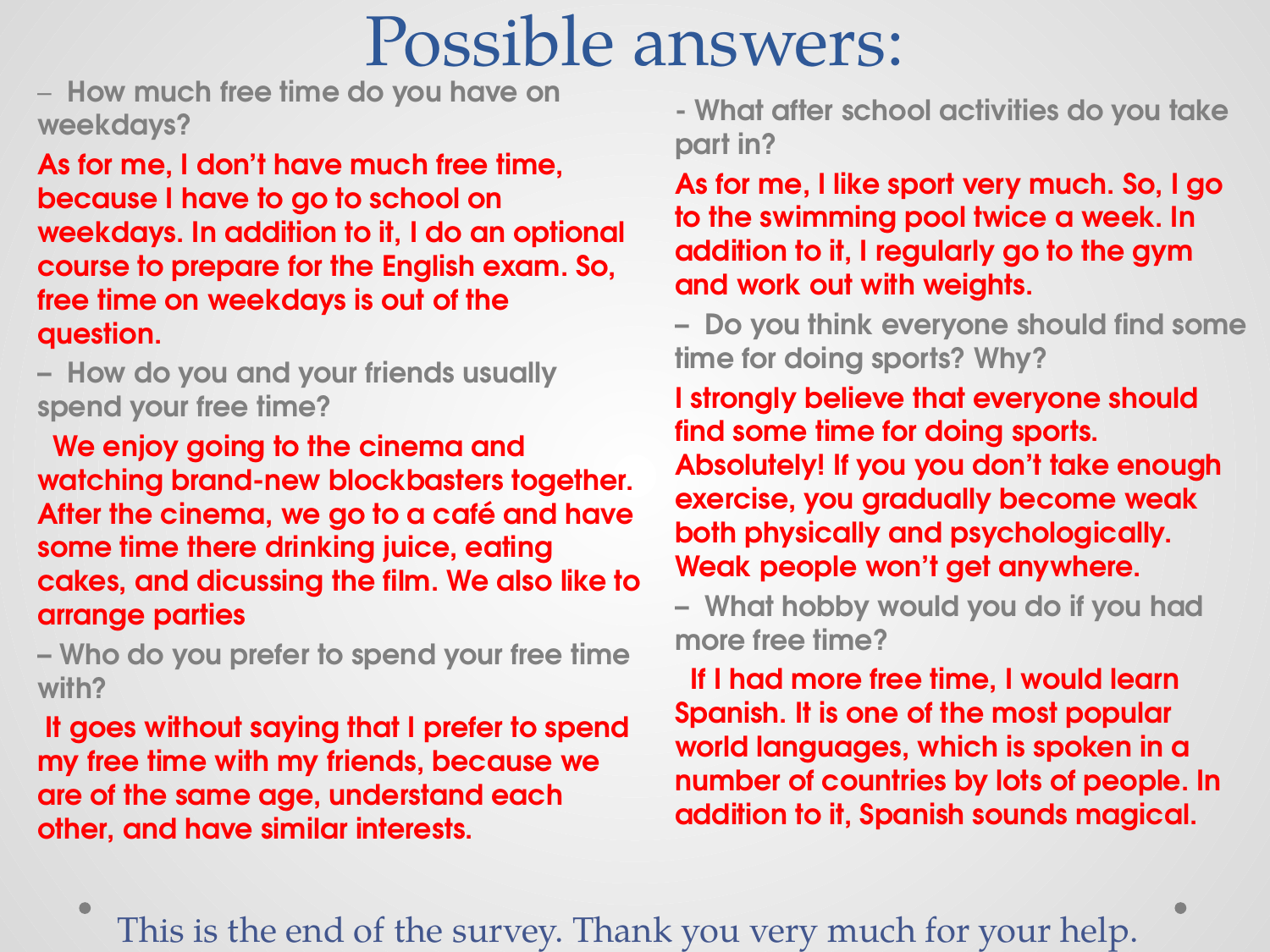

# Possible answers:
–  How much free time do you have on weekdays?
As for me, I don’t have much free time, because I have to go to school on weekdays. In addition to it, I do an optional course to prepare for the English exam. So, free time on weekdays is out of the question.
–  How do you and your friends usually spend your free time?
  We enjoy going to the cinema and watching brand-new blockbasters together. After the cinema, we go to a café and have some time there drinking juice, eating cakes, and dicussing the film. We also like to arrange parties
– Who do you prefer to spend your free time with?
 It goes without saying that I prefer to spend my free time with my friends, because we are of the same age, understand each other, and have similar interests.
- What after school activities do you take part in?
As for me, I like sport very much. So, I go to the swimming pool twice a week. In addition to it, I regularly go to the gym and work out with weights.
–  Do you think everyone should find some time for doing sports? Why?
I strongly believe that everyone should find some time for doing sports. Absolutely! If you you don’t take enough exercise, you gradually become weak both physically and psychologically. Weak people won’t get anywhere.
–  What hobby would you do if you had more free time?
  If I had more free time, I would learn Spanish. It is one of the most popular world languages, which is spoken in a number of countries by lots of people. In addition to it, Spanish sounds magical.
This is the end of the survey. Thank you very much for your help.